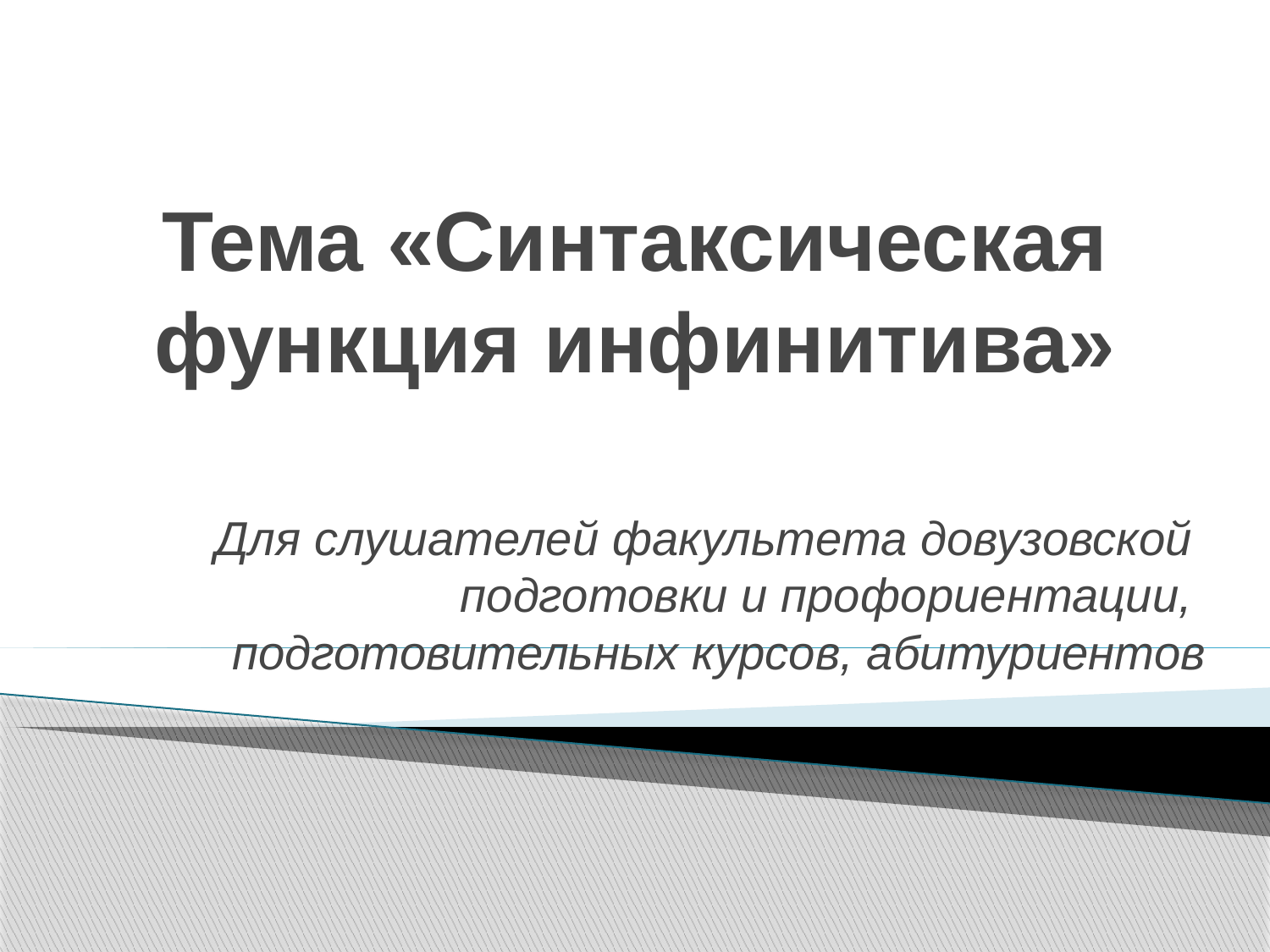

# Тема «Синтаксическая функция инфинитива»
Для слушателей факультета довузовской
подготовки и профориентации,
подготовительных курсов, абитуриентов